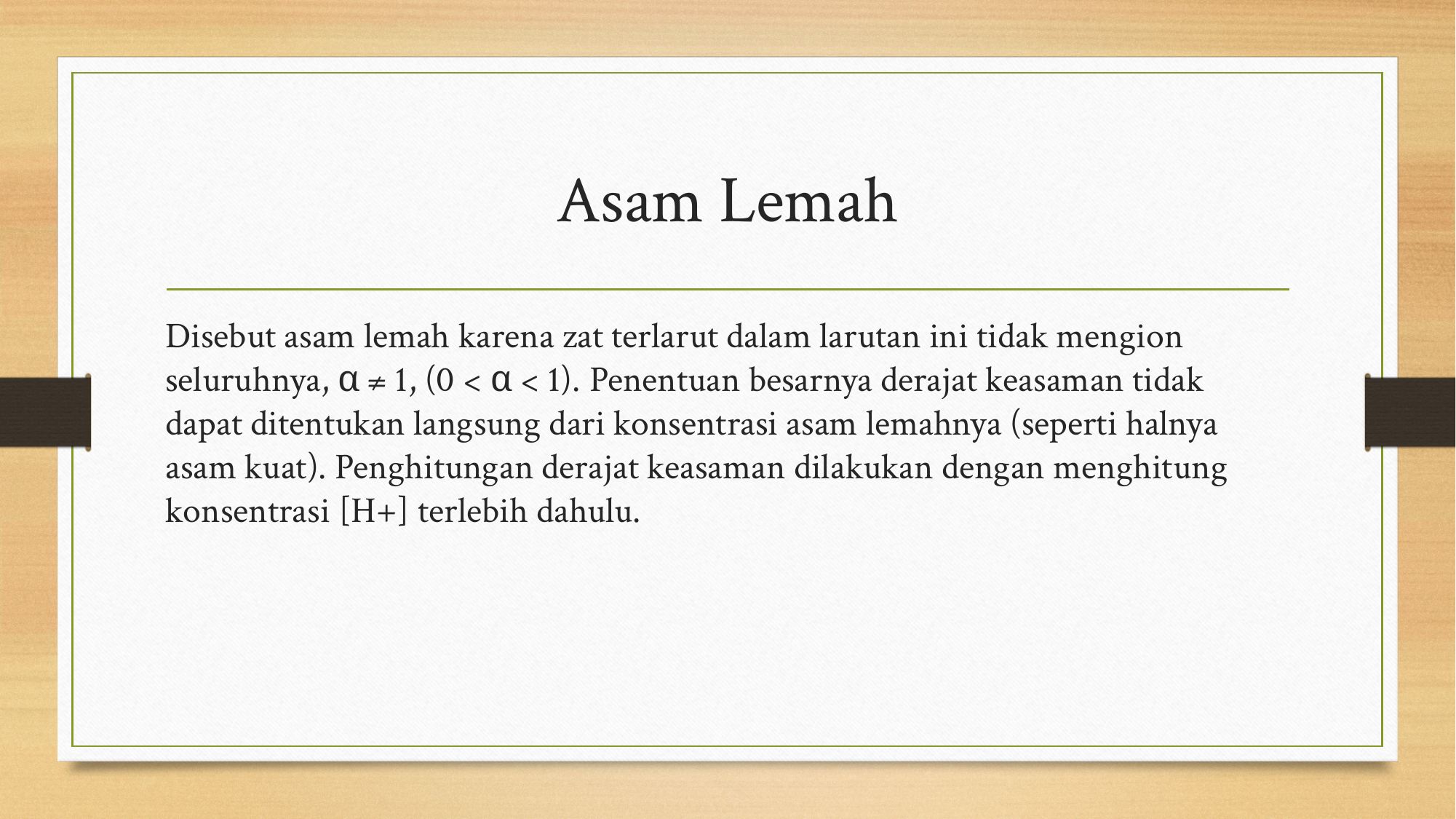

# Asam Lemah
Disebut asam lemah karena zat terlarut dalam larutan ini tidak mengion seluruhnya, α ≠ 1, (0 < α < 1). Penentuan besarnya derajat keasaman tidak dapat ditentukan langsung dari konsentrasi asam lemahnya (seperti halnya asam kuat). Penghitungan derajat keasaman dilakukan dengan menghitung konsentrasi [H+] terlebih dahulu.